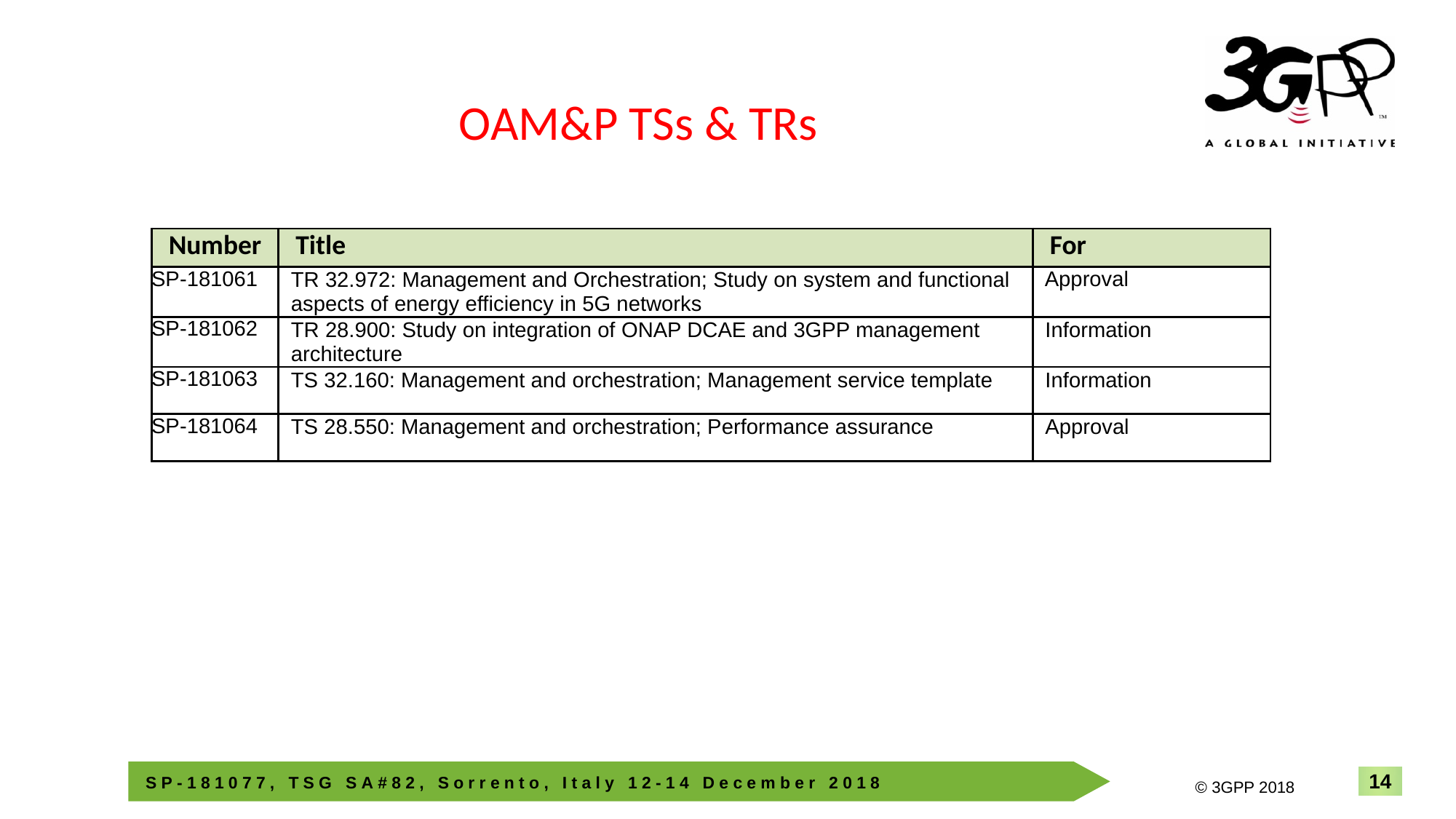

OAM&P TSs & TRs
| Number | Title | For |
| --- | --- | --- |
| SP-181061 | TR 32.972: Management and Orchestration; Study on system and functional aspects of energy efficiency in 5G networks | Approval |
| SP-181062 | TR 28.900: Study on integration of ONAP DCAE and 3GPP management architecture | Information |
| SP-181063 | TS 32.160: Management and orchestration; Management service template | Information |
| SP-181064 | TS 28.550: Management and orchestration; Performance assurance | Approval |